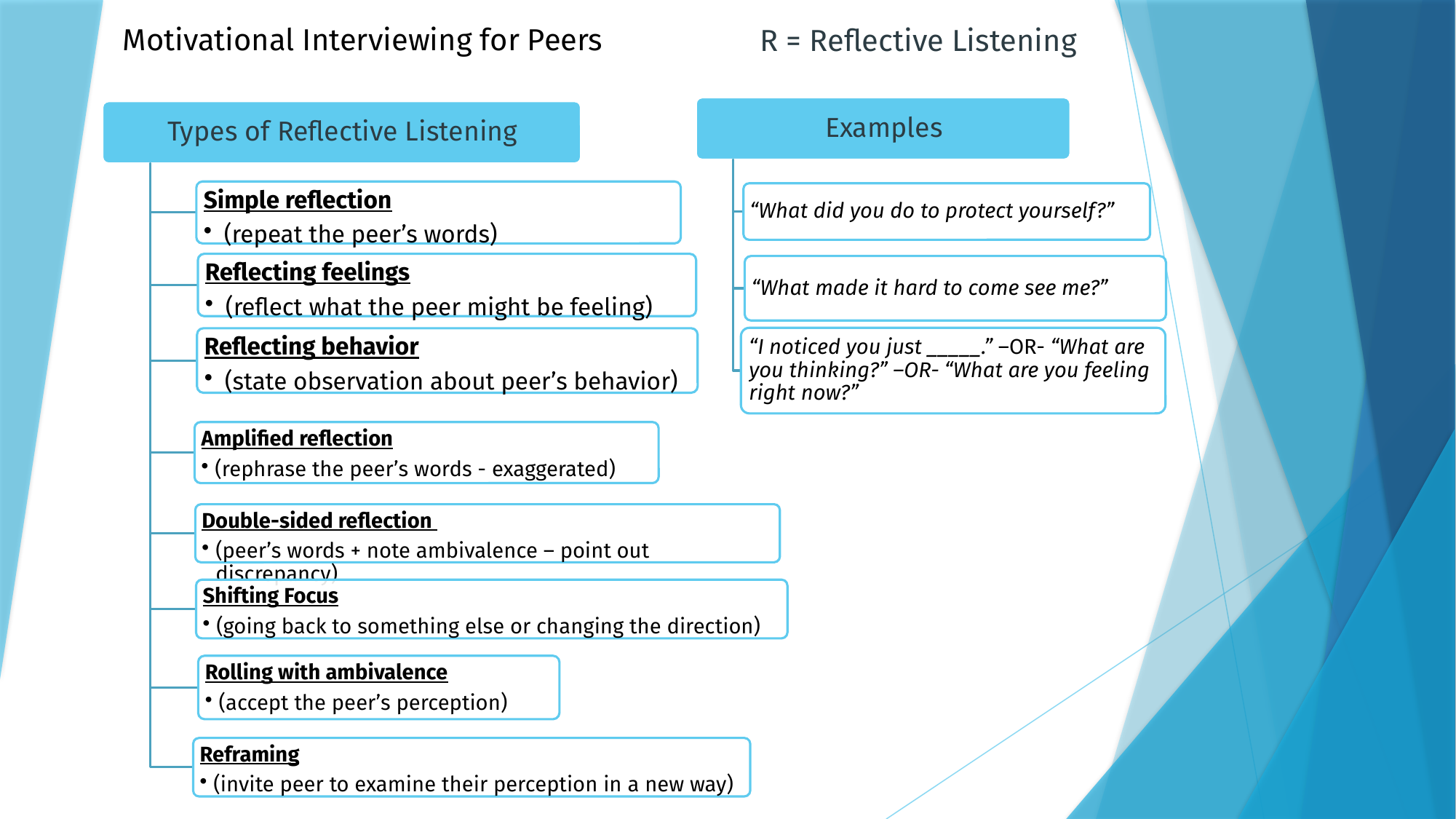

Motivational Interviewing for Peers
R = Reflective Listening
Types of Reflective Listening
Simple reflection
(repeat the peer’s words)
Reflecting feelings
(reflect what the peer might be feeling)
Reflecting behavior
(state observation about peer’s behavior)
Amplified reflection
(rephrase the peer’s words - exaggerated)
Double-sided reflection
(peer’s words + note ambivalence – point out discrepancy)
Shifting Focus
(going back to something else or changing the direction)
Rolling with ambivalence
(accept the peer’s perception)
Reframing
(invite peer to examine their perception in a new way)
Examples
“What did you do to protect yourself?”
“What made it hard to come see me?”
“I noticed you just _____.” –OR- “What are you thinking?” –OR- “What are you feeling right now?”